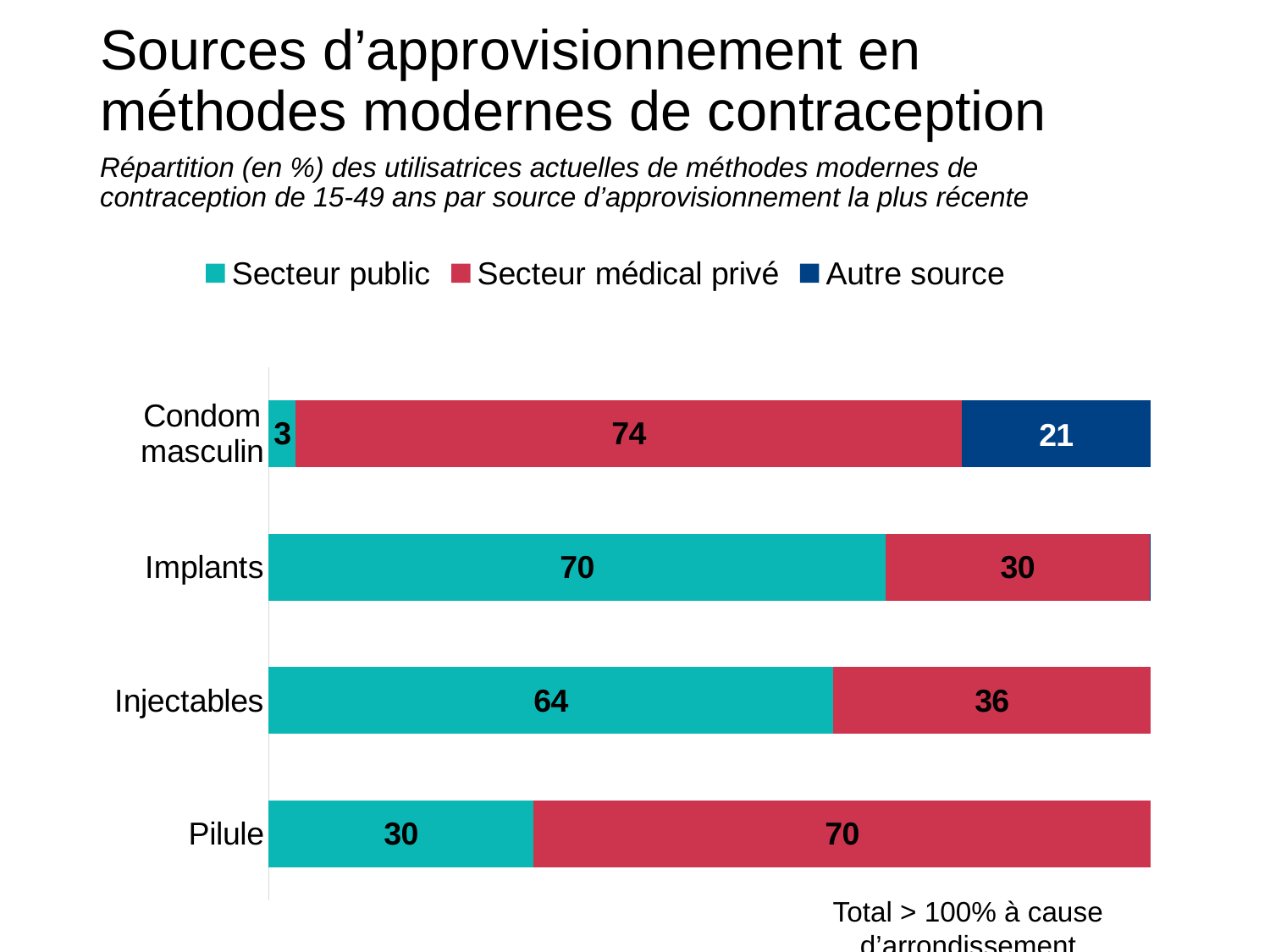

# Sources d’approvisionnement en méthodes modernes de contraception
Répartition (en %) des utilisatrices actuelles de méthodes modernes de contraception de 15-49 ans par source d’approvisionnement la plus récente

### Chart

| Category | Secteur public | Secteur médical privé | Autre source |
|---|---|---|---|
| Pilule | 30.0 | 70.0 | 0.0 |
| Injectables | 64.0 | 36.0 | 0.0 |
| Implants | 70.0 | 30.0 | 0.1 |
| Condom masculin | 3.0 | 74.0 | 21.0 |
Total > 100% à cause d’arrondissement